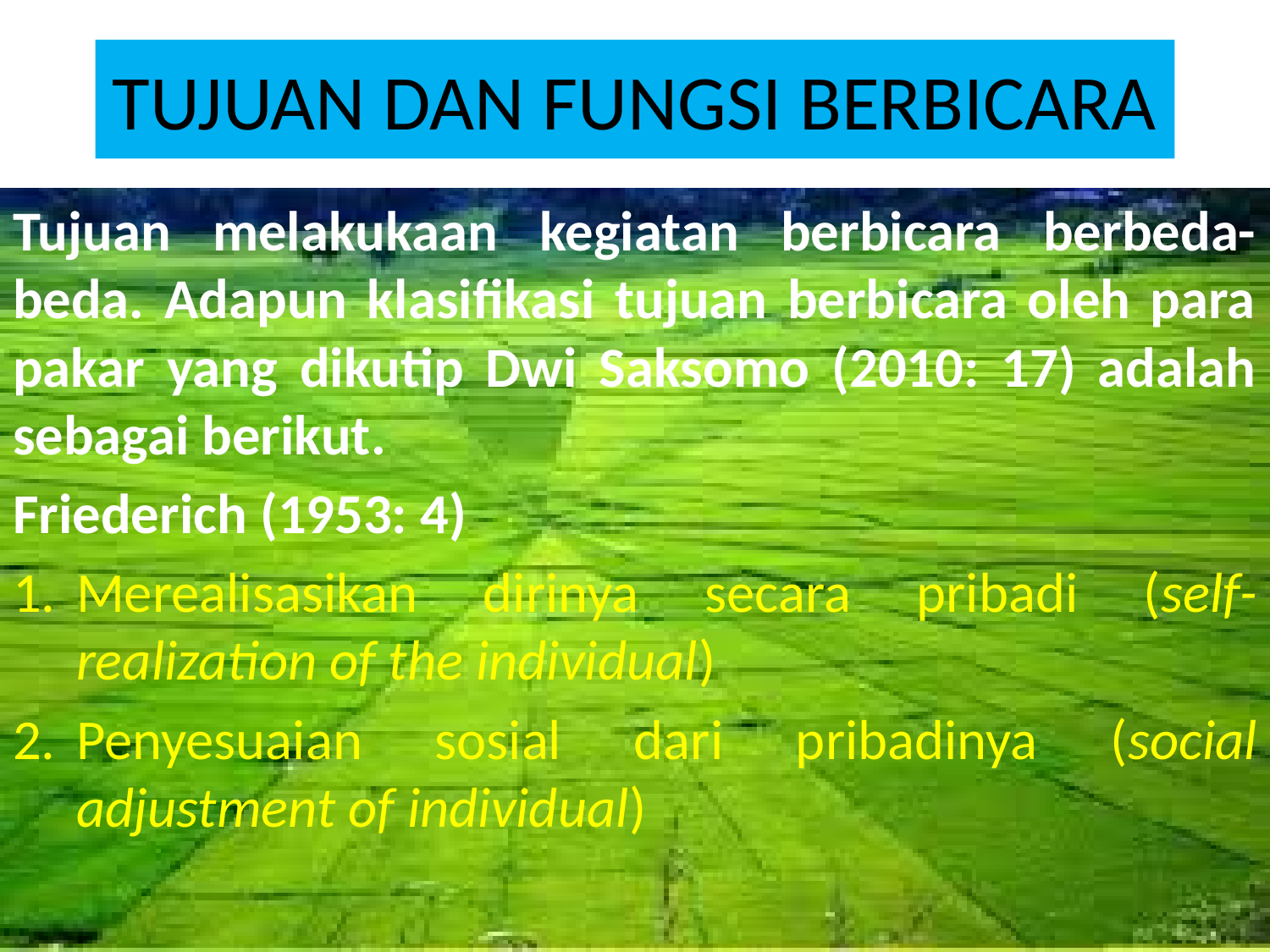

# TUJUAN DAN FUNGSI BERBICARA
Tujuan melakukaan kegiatan berbicara berbeda-beda. Adapun klasifikasi tujuan berbicara oleh para pakar yang dikutip Dwi Saksomo (2010: 17) adalah sebagai berikut.
Friederich (1953: 4)
Merealisasikan dirinya secara pribadi (self-realization of the individual)
Penyesuaian sosial dari pribadinya (social adjustment of individual)